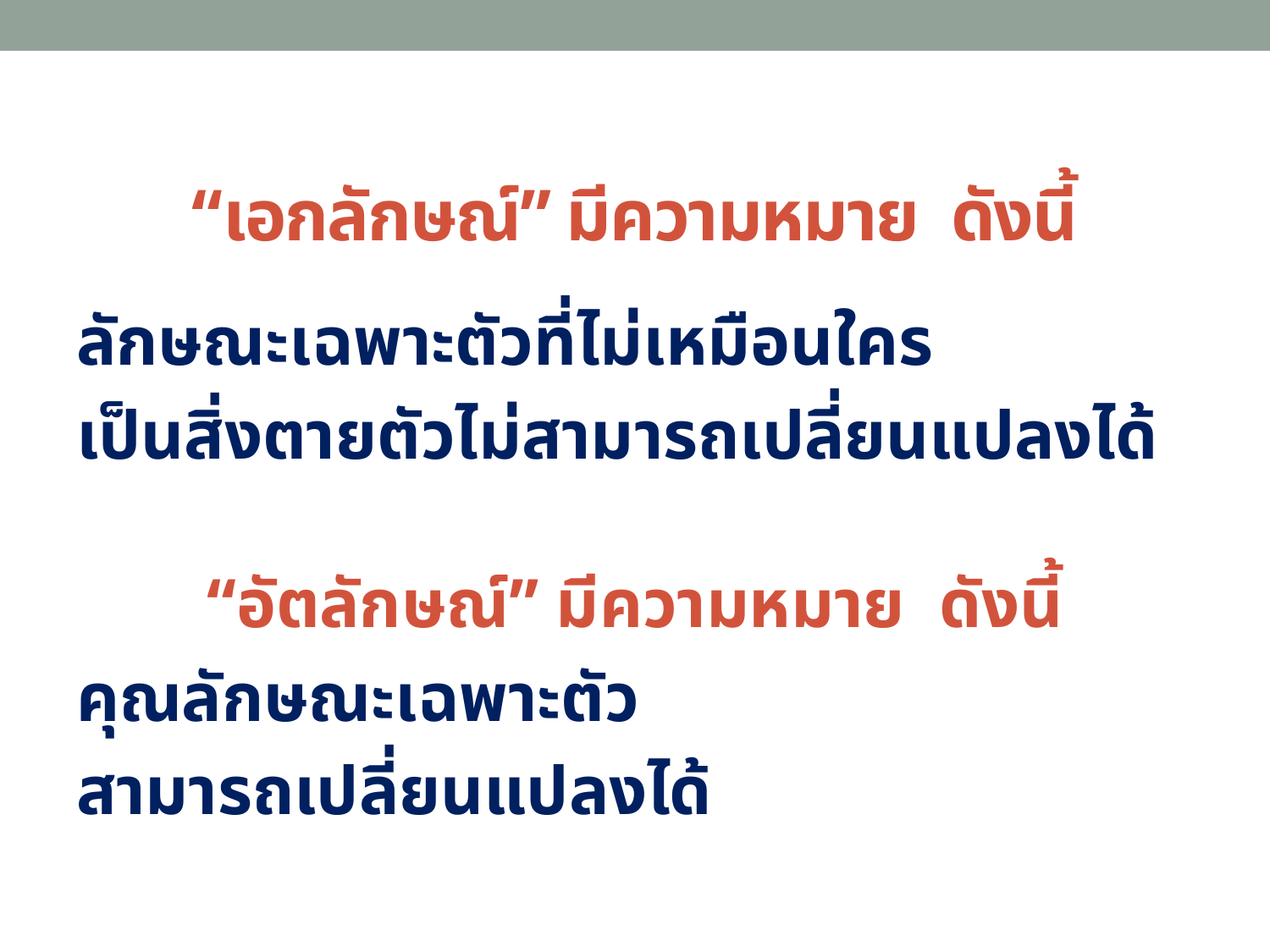

# “เอกลักษณ์” มีความหมาย  ดังนี้
ลักษณะเฉพาะตัวที่ไม่เหมือนใคร
เป็นสิ่งตายตัวไม่สามารถเปลี่ยนแปลงได้

“อัตลักษณ์” มีความหมาย  ดังนี้
คุณลักษณะเฉพาะตัว
สามารถเปลี่ยนแปลงได้